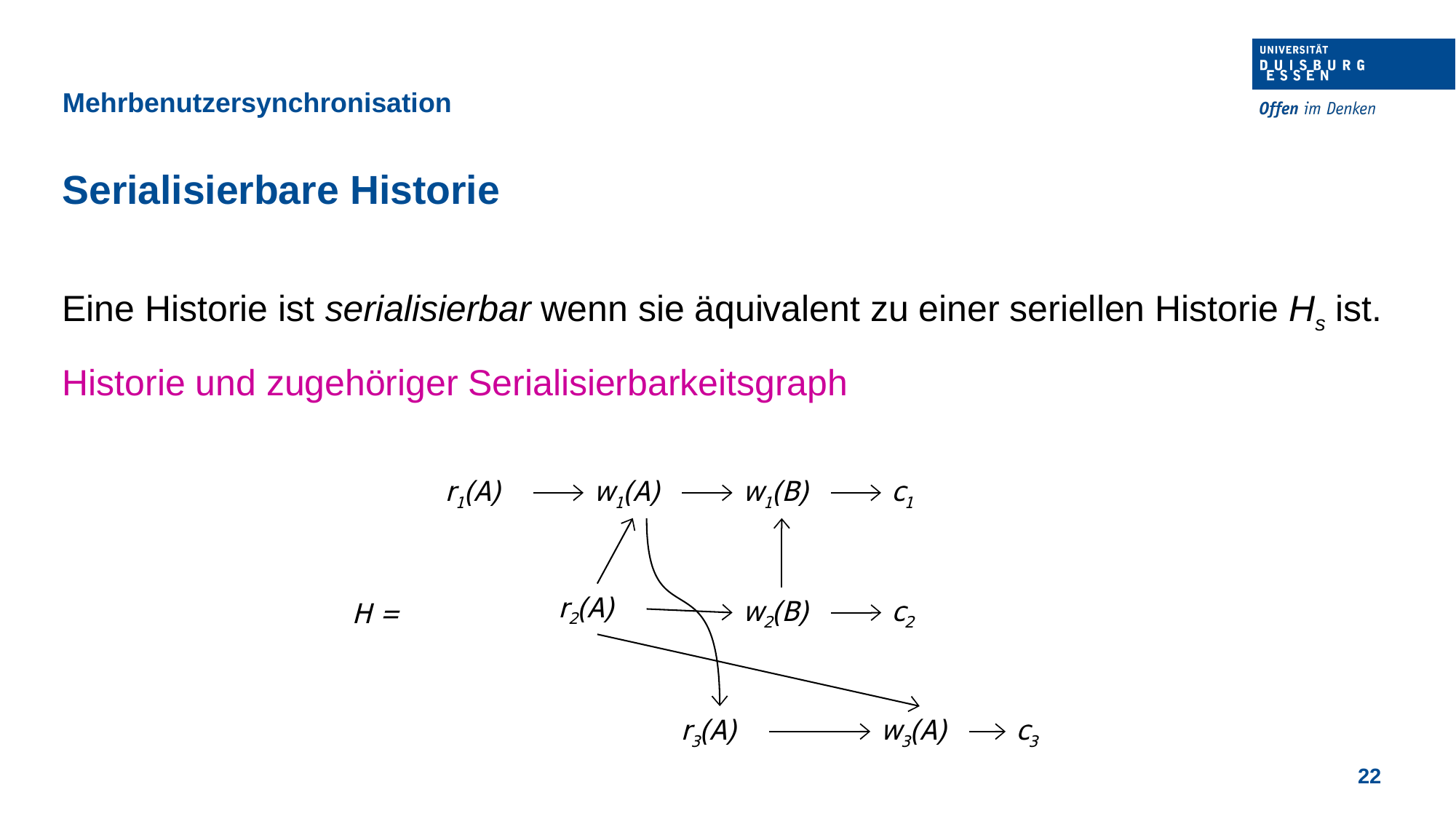

Mehrbenutzersynchronisation
Serialisierbare Historie
Eine Historie ist serialisierbar wenn sie äquivalent zu einer seriellen Historie Hs ist.
Historie und zugehöriger Serialisierbarkeitsgraph
r1(A)
w1(A)
w1(B)
c1
r2(A)
H =
w2(B)
c2
r3(A)
w3(A)
c3
22